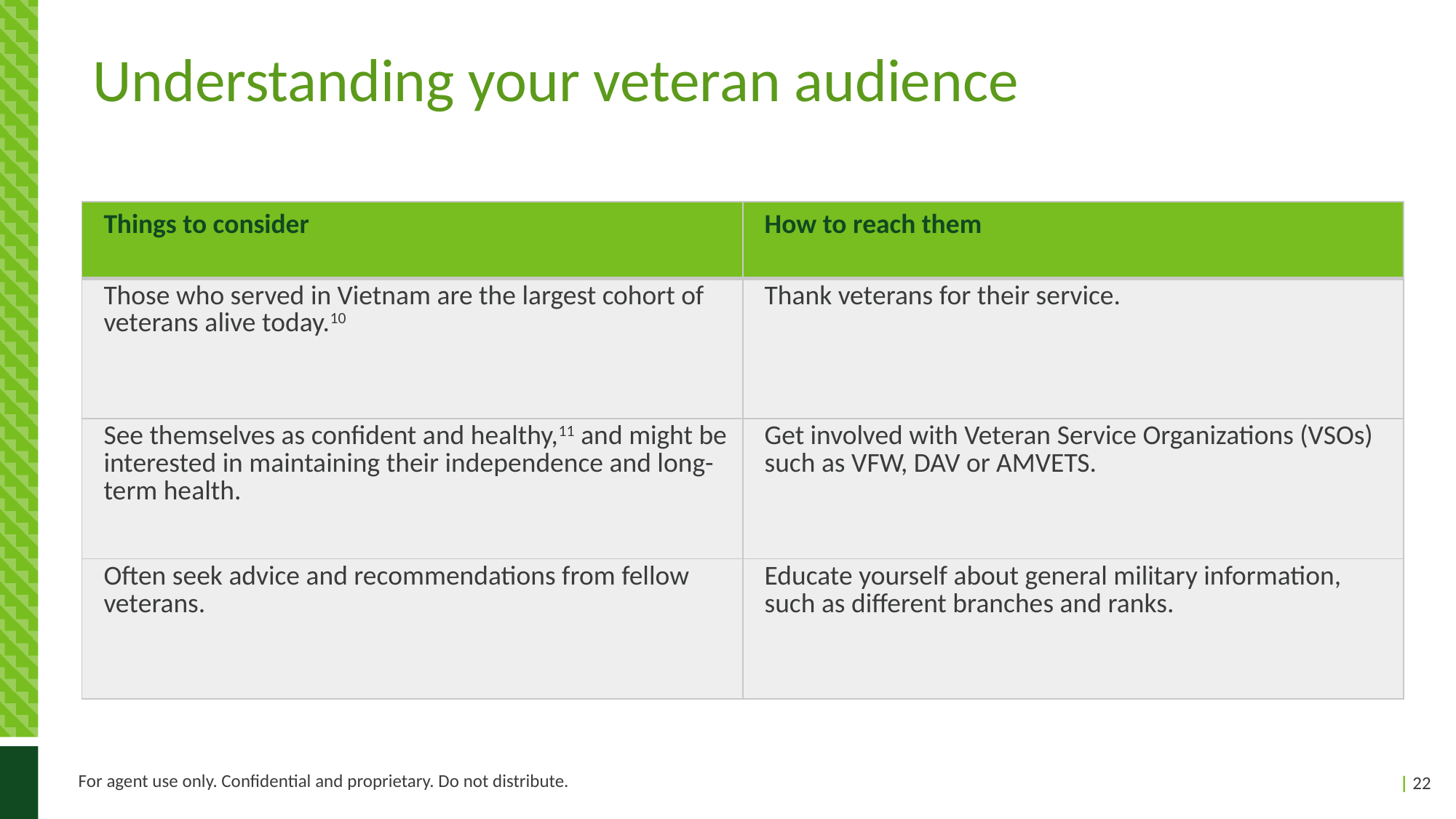

Expert
Advocate
Educator
# Understanding your veteran audience
| Things to consider | How to reach them |
| --- | --- |
| Those who served in Vietnam are the largest cohort of veterans alive today.10 | Thank veterans for their service. |
| See themselves as confident and healthy,11 and might be interested in maintaining their independence and long-term health. | Get involved with Veteran Service Organizations (VSOs) such as VFW, DAV or AMVETS. |
| Often seek advice and recommendations from fellow veterans. | Educate yourself about general military information, such as different branches and ranks. |

For agent use only. Confidential and proprietary. Do not distribute.

| 22